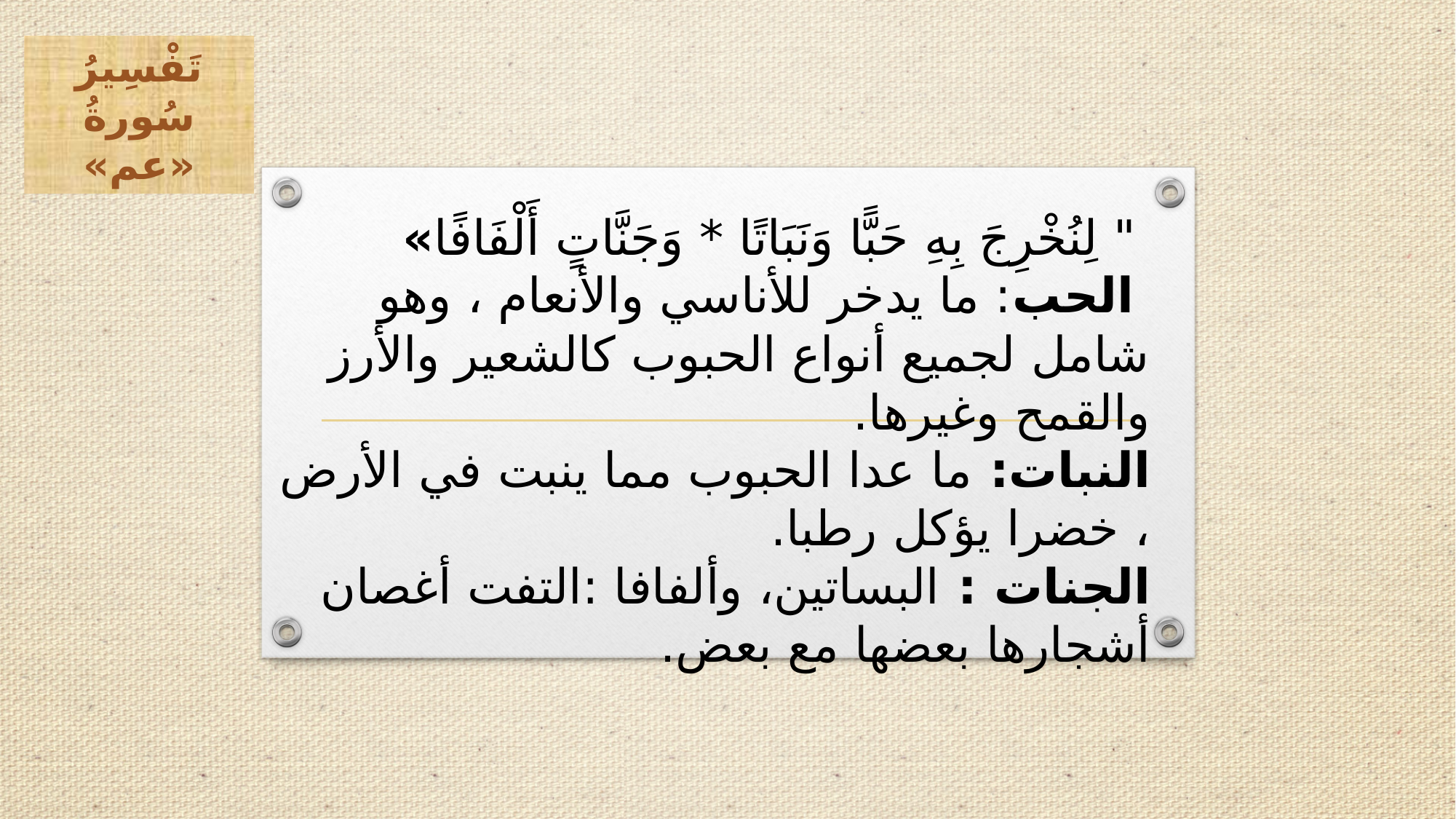

تَفْسِيرُ سُورةُ «عم»

 " لِنُخْرِجَ بِهِ حَبًّا وَنَبَاتًا * وَجَنَّاتٍ أَلْفَافًا»
 الحب: ما يدخر للأناسي والأنعام ، وهو شامل لجميع أنواع الحبوب كالشعير والأرز والقمح وغيرها.
النبات: ما عدا الحبوب مما ينبت في الأرض ، خضرا يؤكل رطبا.
الجنات : البساتين، وألفافا :التفت أغصان أشجارها بعضها مع بعض.